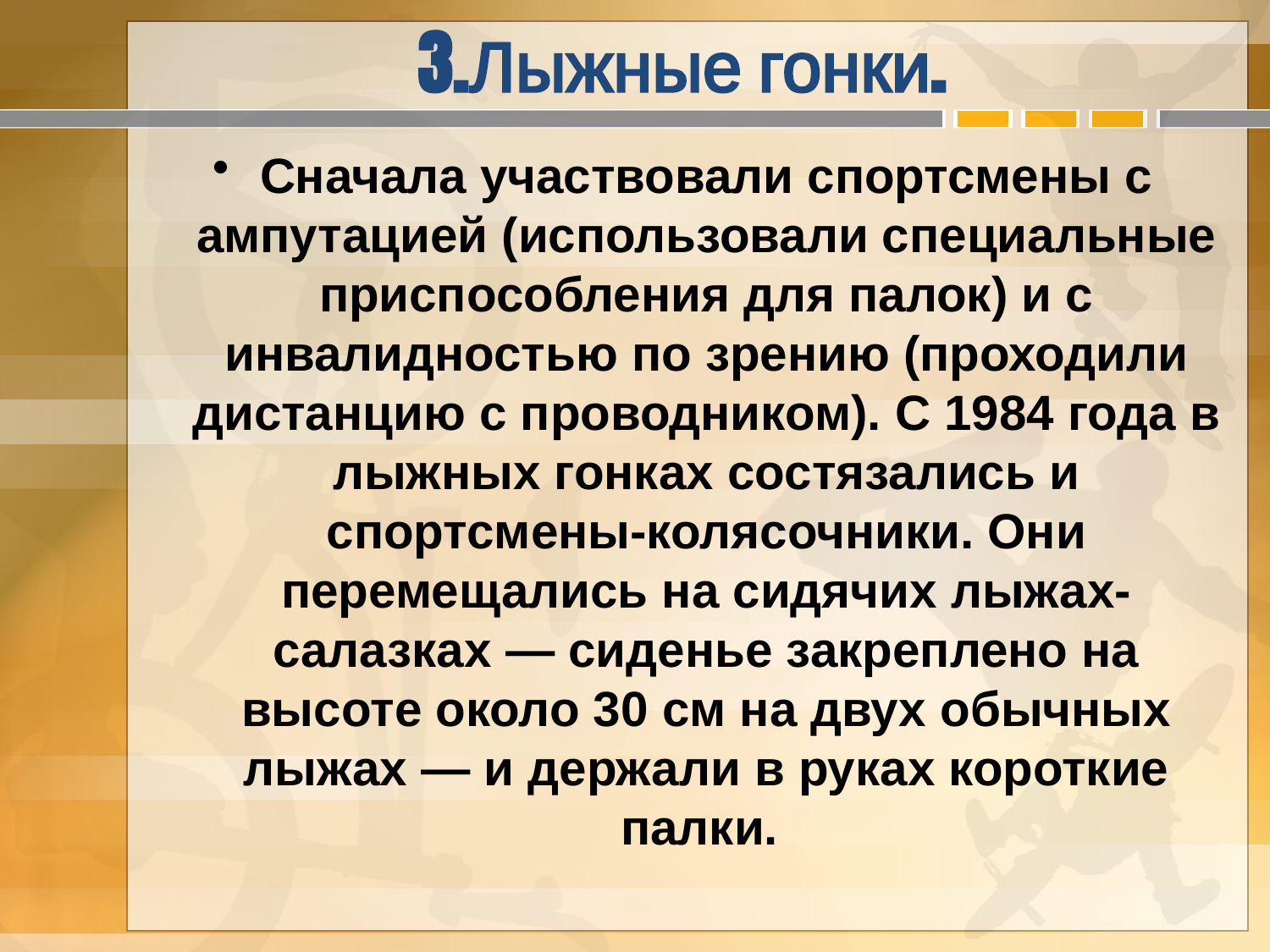

# 3.Лыжные гонки.
Сначала участвовали спортсмены с ампутацией (использовали специальные приспособления для палок) и с инвалидностью по зрению (проходили дистанцию с проводником). С 1984 года в лыжных гонках состязались и спортсмены-колясочники. Они перемещались на сидячих лыжах-салазках — сиденье закреплено на высоте около 30 см на двух обычных лыжах — и держали в руках короткие палки.